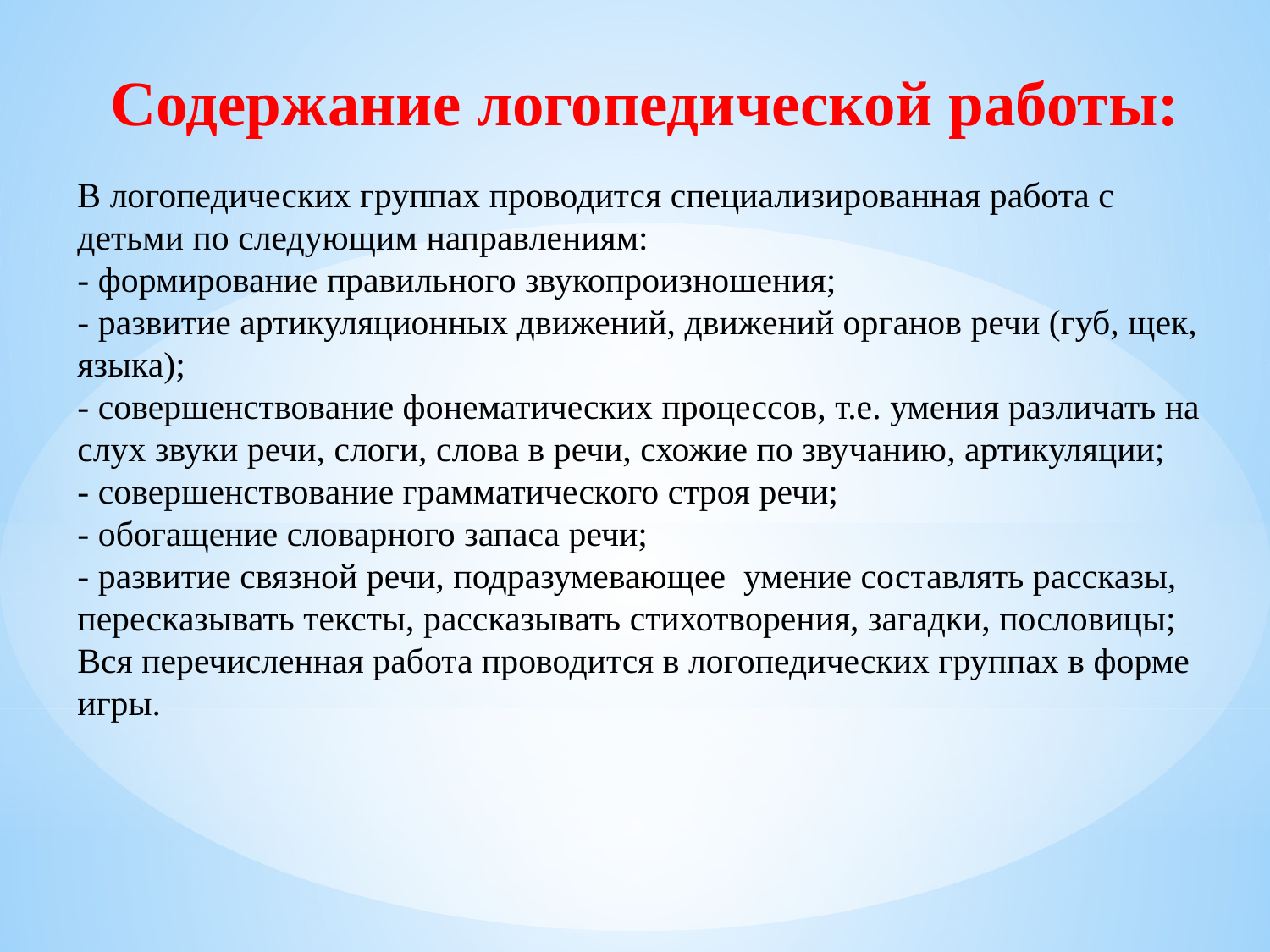

Содержание логопедической работы:
В логопедических группах проводится специализированная работа с детьми по следующим направлениям:
- формирование правильного звукопроизношения;
- развитие артикуляционных движений, движений органов речи (губ, щек, языка);
- совершенствование фонематических процессов, т.е. умения различать на слух звуки речи, слоги, слова в речи, схожие по звучанию, артикуляции;
- совершенствование грамматического строя речи;
- обогащение словарного запаса речи;
- развитие связной речи, подразумевающее  умение составлять рассказы, пересказывать тексты, рассказывать стихотворения, загадки, пословицы;
Вся перечисленная работа проводится в логопедических группах в форме игры.